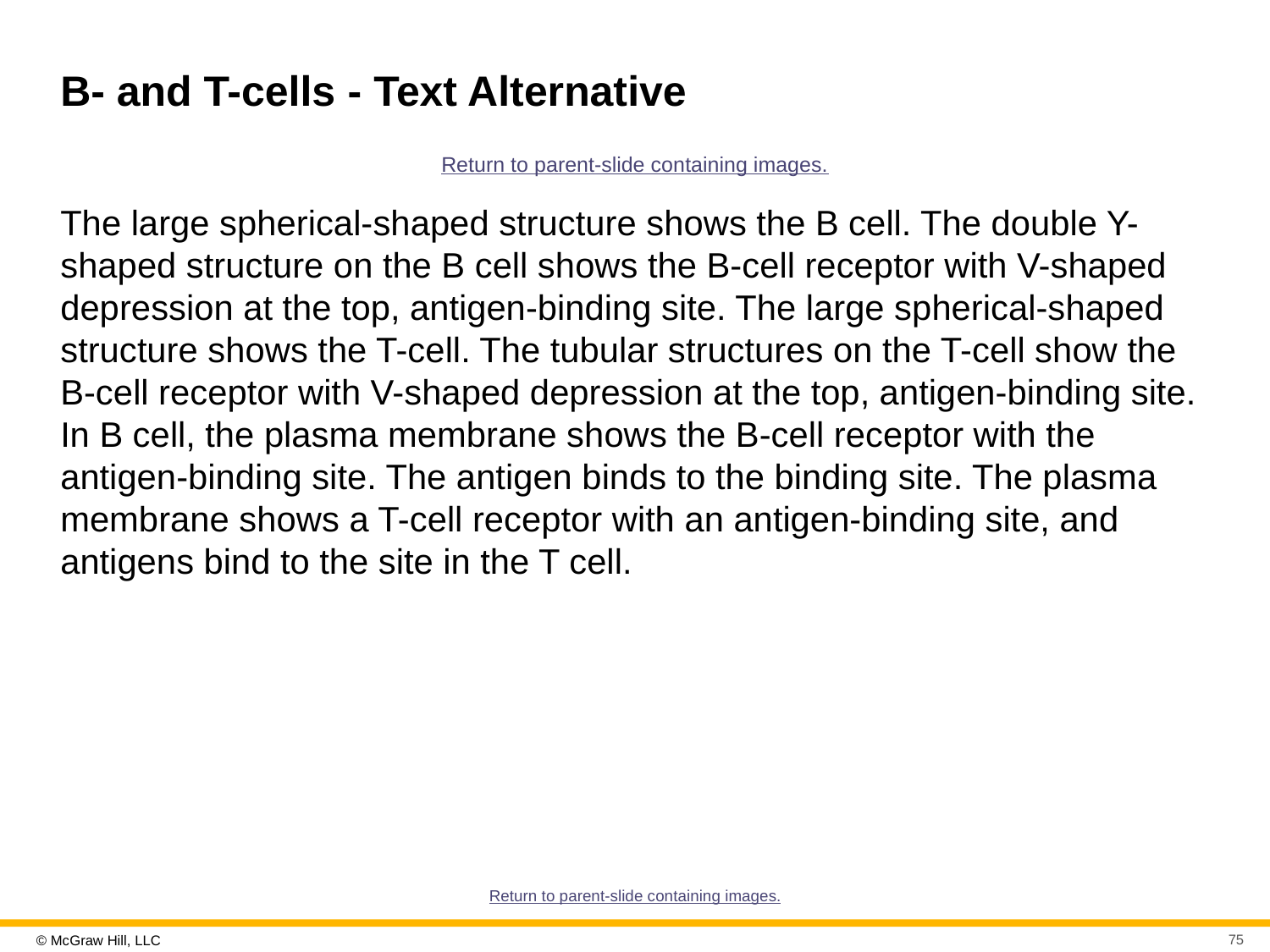

# B- and T-cells - Text Alternative
Return to parent-slide containing images.
The large spherical-shaped structure shows the B cell. The double Y-shaped structure on the B cell shows the B-cell receptor with V-shaped depression at the top, antigen-binding site. The large spherical-shaped structure shows the T-cell. The tubular structures on the T-cell show the B-cell receptor with V-shaped depression at the top, antigen-binding site. In B cell, the plasma membrane shows the B-cell receptor with the antigen-binding site. The antigen binds to the binding site. The plasma membrane shows a T-cell receptor with an antigen-binding site, and antigens bind to the site in the T cell.
Return to parent-slide containing images.
75